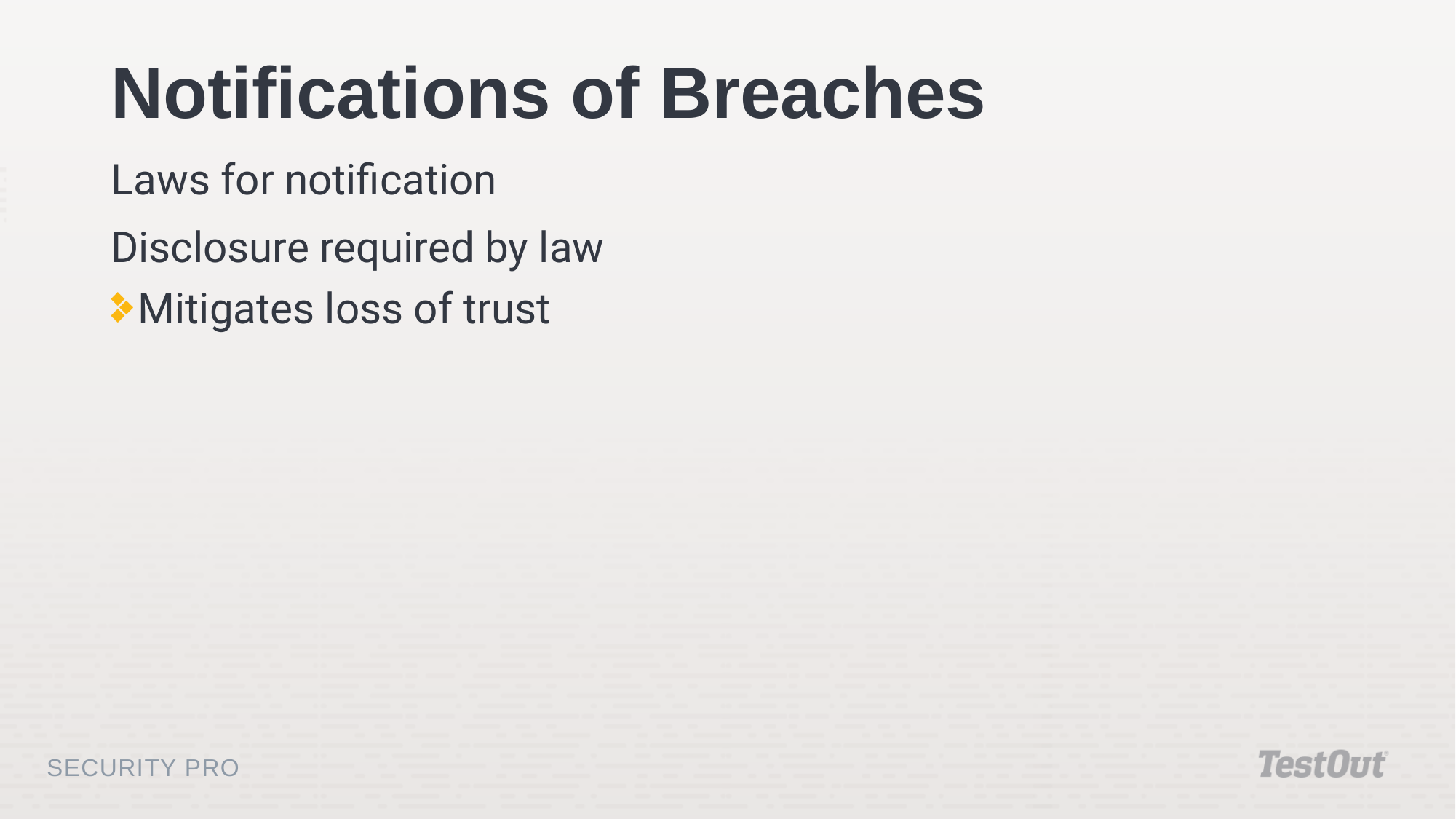

# Notifications of Breaches
Laws for notification
Disclosure required by law
Mitigates loss of trust
Security Pro